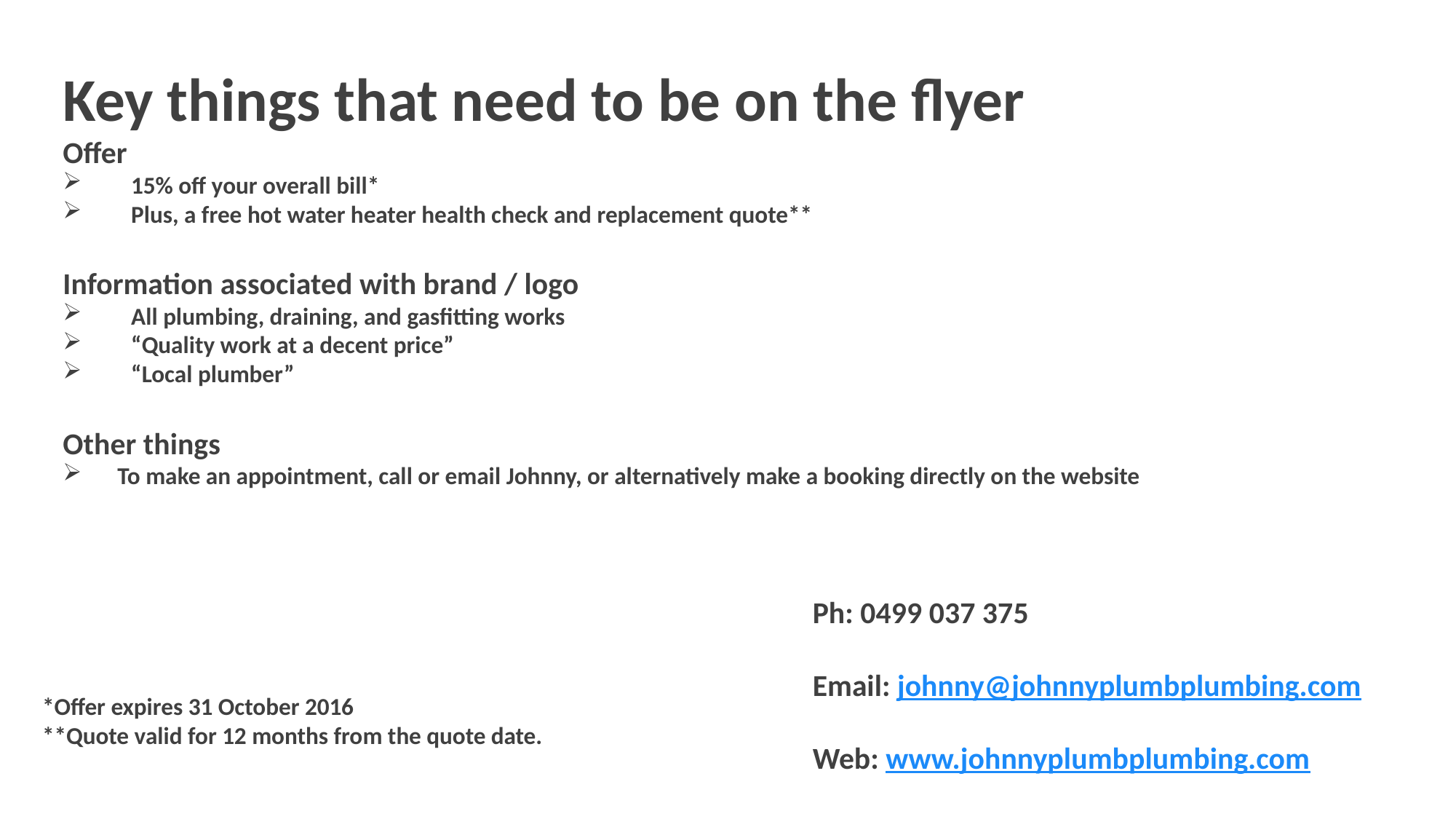

Key things that need to be on the flyer
Offer
15% off your overall bill*
Plus, a free hot water heater health check and replacement quote**

Information associated with brand / logo
All plumbing, draining, and gasfitting works
“Quality work at a decent price”
“Local plumber”

Other things
To make an appointment, call or email Johnny, or alternatively make a booking directly on the website
Ph: 0499 037 375

Email: johnny@johnnyplumbplumbing.com

Web: www.johnnyplumbplumbing.com

*Offer expires 31 October 2016
**Quote valid for 12 months from the quote date.